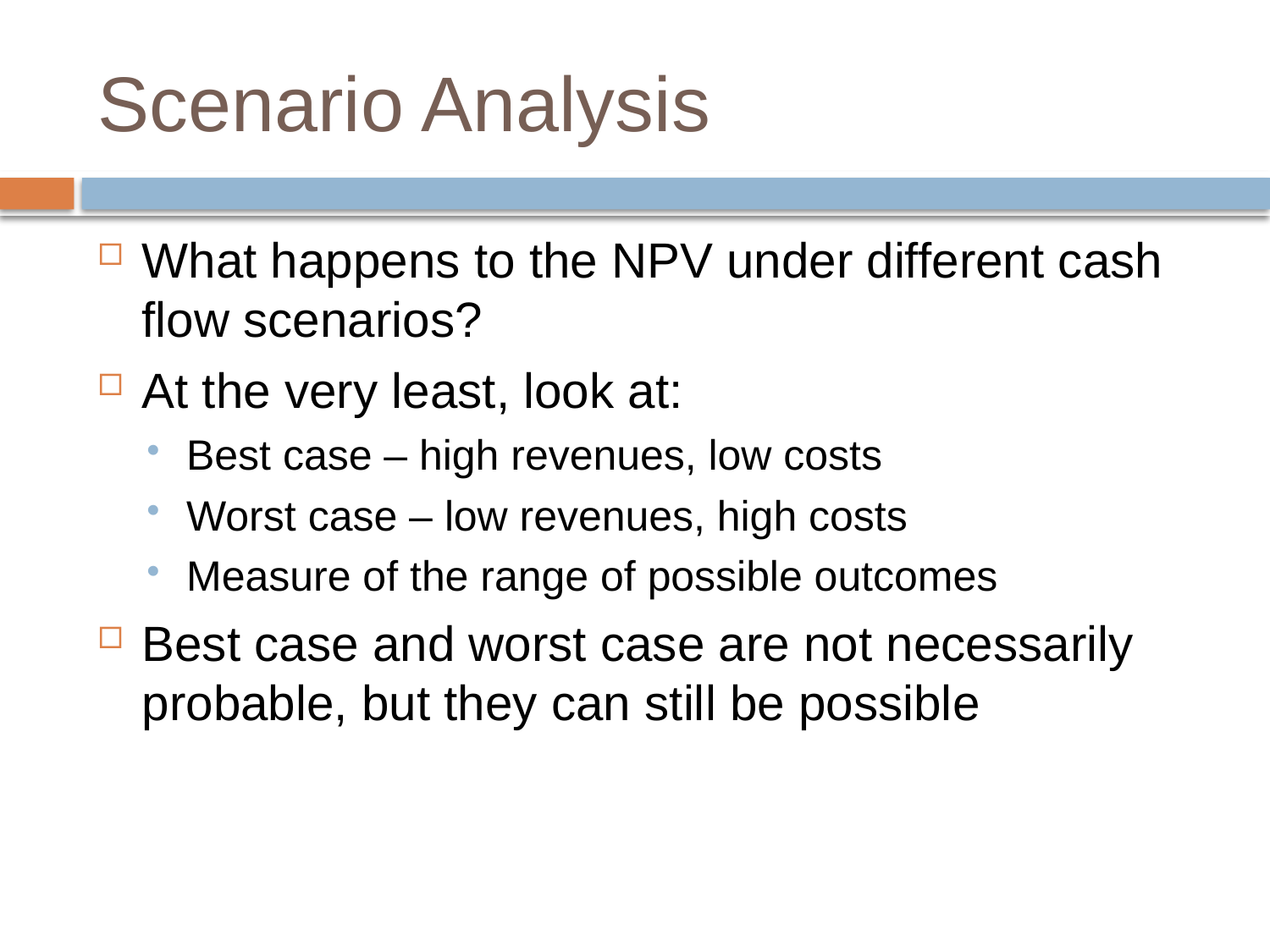

# Scenario Analysis
What happens to the NPV under different cash flow scenarios?
At the very least, look at:
Best case – high revenues, low costs
Worst case – low revenues, high costs
Measure of the range of possible outcomes
Best case and worst case are not necessarily probable, but they can still be possible